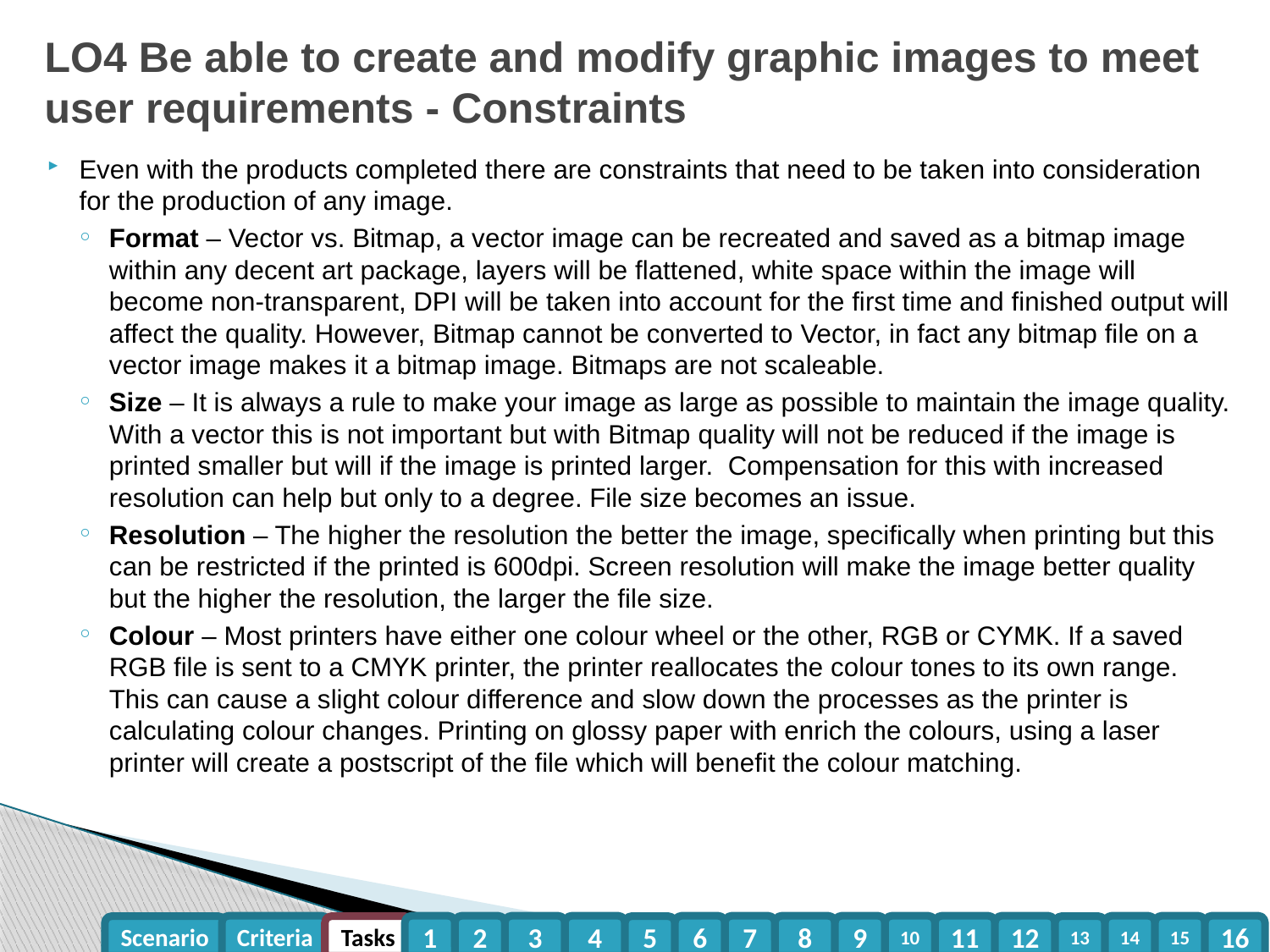

# LO4 Be able to create and modify graphic images to meet user requirements - Constraints
Even with the products completed there are constraints that need to be taken into consideration for the production of any image.
Format – Vector vs. Bitmap, a vector image can be recreated and saved as a bitmap image within any decent art package, layers will be flattened, white space within the image will become non-transparent, DPI will be taken into account for the first time and finished output will affect the quality. However, Bitmap cannot be converted to Vector, in fact any bitmap file on a vector image makes it a bitmap image. Bitmaps are not scaleable.
Size – It is always a rule to make your image as large as possible to maintain the image quality. With a vector this is not important but with Bitmap quality will not be reduced if the image is printed smaller but will if the image is printed larger.  Compensation for this with increased resolution can help but only to a degree. File size becomes an issue.
Resolution – The higher the resolution the better the image, specifically when printing but this can be restricted if the printed is 600dpi. Screen resolution will make the image better quality but the higher the resolution, the larger the file size.
Colour – Most printers have either one colour wheel or the other, RGB or CYMK. If a saved RGB file is sent to a CMYK printer, the printer reallocates the colour tones to its own range. This can cause a slight colour difference and slow down the processes as the printer is calculating colour changes. Printing on glossy paper with enrich the colours, using a laser printer will create a postscript of the file which will benefit the colour matching.